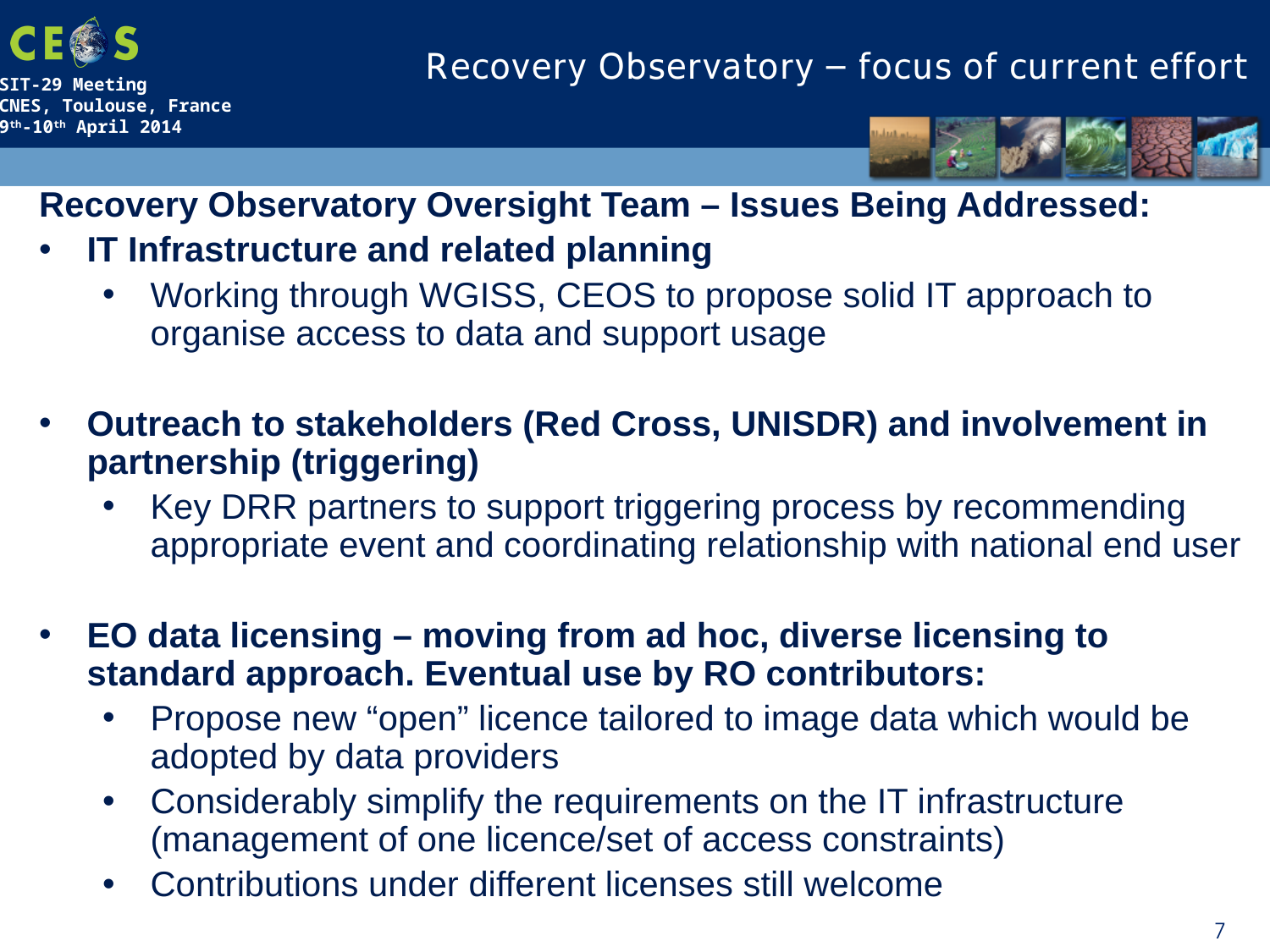

Recovery Observatory – focus of current effort
Recovery Observatory Oversight Team – Issues Being Addressed:
IT Infrastructure and related planning
Working through WGISS, CEOS to propose solid IT approach to organise access to data and support usage

Outreach to stakeholders (Red Cross, UNISDR) and involvement in partnership (triggering)
Key DRR partners to support triggering process by recommending appropriate event and coordinating relationship with national end user

EO data licensing – moving from ad hoc, diverse licensing to standard approach. Eventual use by RO contributors:
Propose new “open” licence tailored to image data which would be adopted by data providers
Considerably simplify the requirements on the IT infrastructure (management of one licence/set of access constraints)
Contributions under different licenses still welcome
7